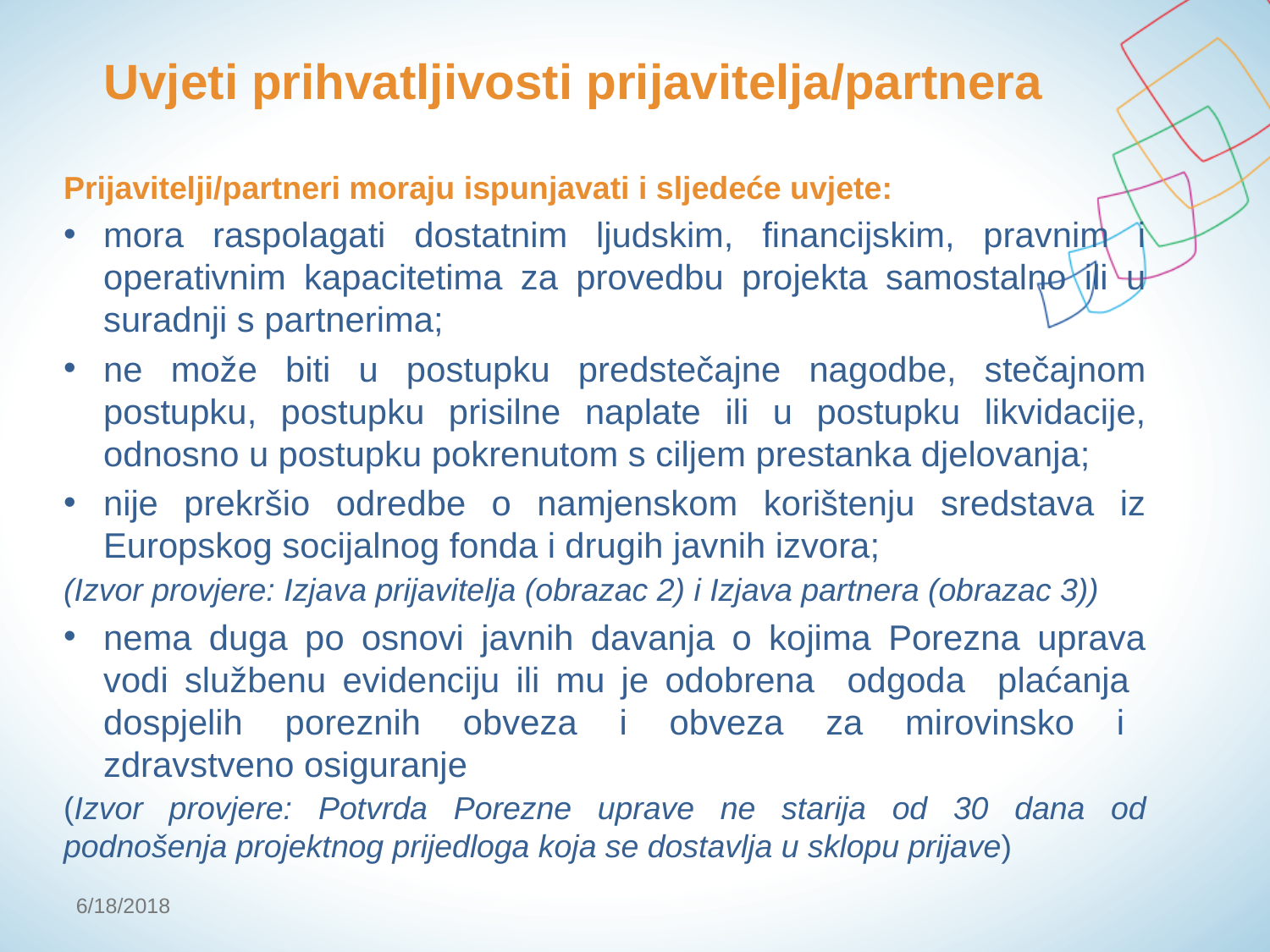

# Uvjeti prihvatljivosti prijavitelja/partnera
Prijavitelji/partneri moraju ispunjavati i sljedeće uvjete:
mora raspolagati dostatnim ljudskim, financijskim, pravnim i operativnim kapacitetima za provedbu projekta samostalno ili u suradnji s partnerima;
ne može biti u postupku predstečajne nagodbe, stečajnom postupku, postupku prisilne naplate ili u postupku likvidacije, odnosno u postupku pokrenutom s ciljem prestanka djelovanja;
nije prekršio odredbe o namjenskom korištenju sredstava iz Europskog socijalnog fonda i drugih javnih izvora;
(Izvor provjere: Izjava prijavitelja (obrazac 2) i Izjava partnera (obrazac 3))
nema duga po osnovi javnih davanja o kojima Porezna uprava vodi službenu evidenciju ili mu je odobrena  odgoda  plaćanja  dospjelih  poreznih  obveza  i  obveza  za  mirovinsko  i  zdravstveno osiguranje
(Izvor provjere: Potvrda Porezne uprave ne starija od 30 dana od podnošenja projektnog prijedloga koja se dostavlja u sklopu prijave)